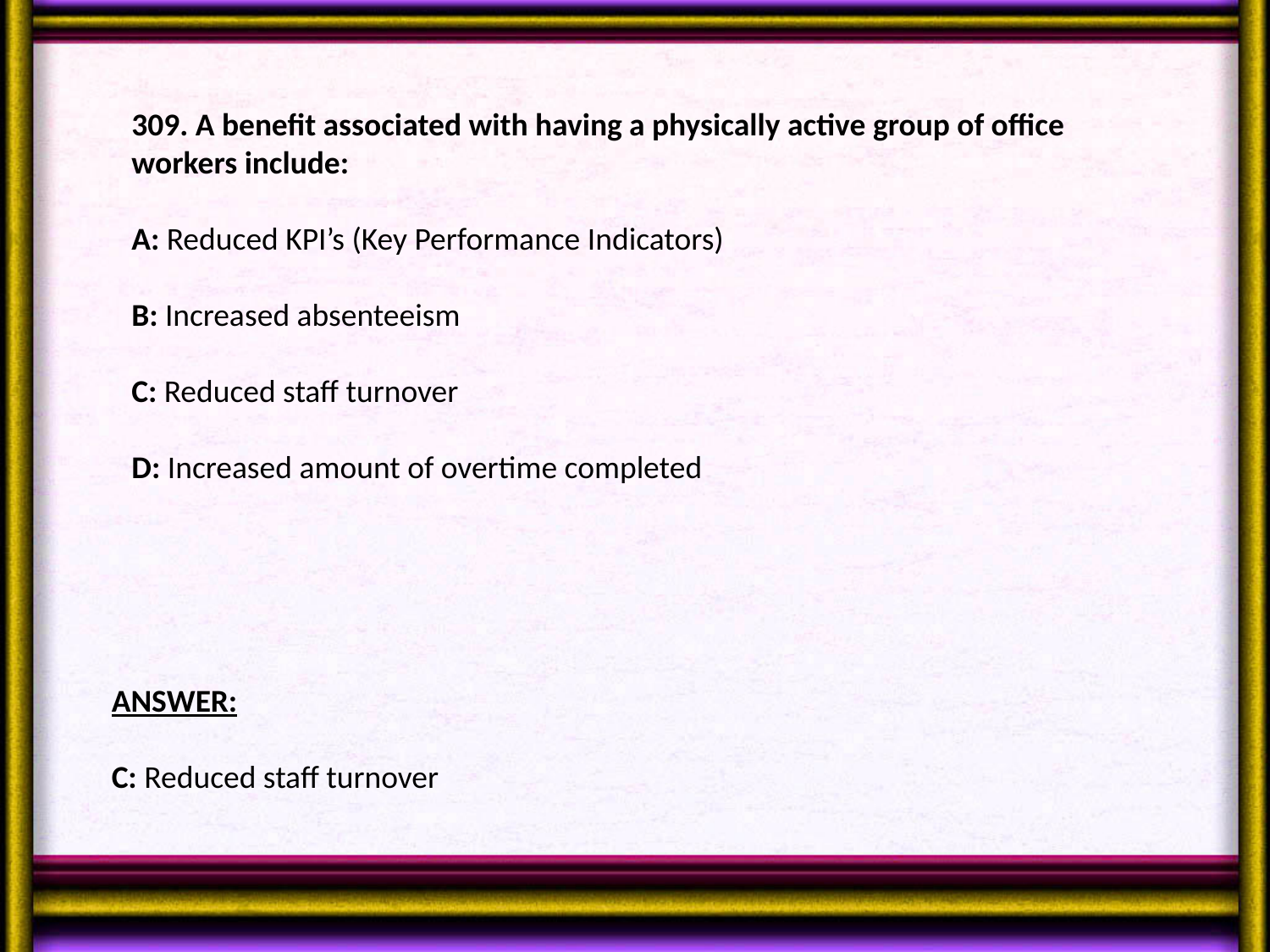

309. A benefit associated with having a physically active group of office workers include:

A: Reduced KPI’s (Key Performance Indicators)

B: Increased absenteeism

C: Reduced staff turnover

D: Increased amount of overtime completed

ANSWER:

C: Reduced staff turnover